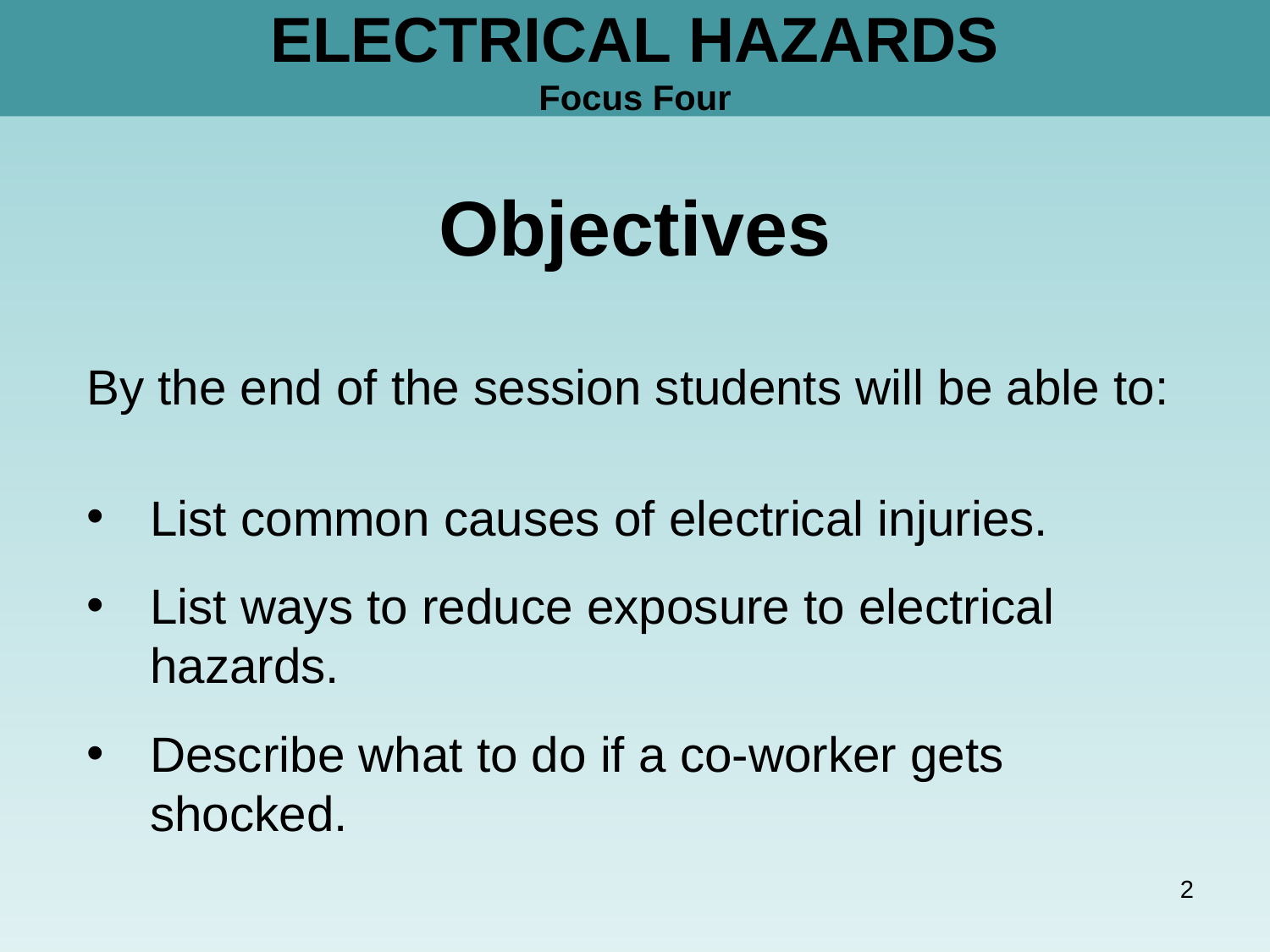

# ELECTRICAL HAZARDS Focus Four
Objectives
By the end of the session students will be able to:

List common causes of electrical injuries.

List ways to reduce exposure to electrical hazards.

Describe what to do if a co-worker gets shocked.
2